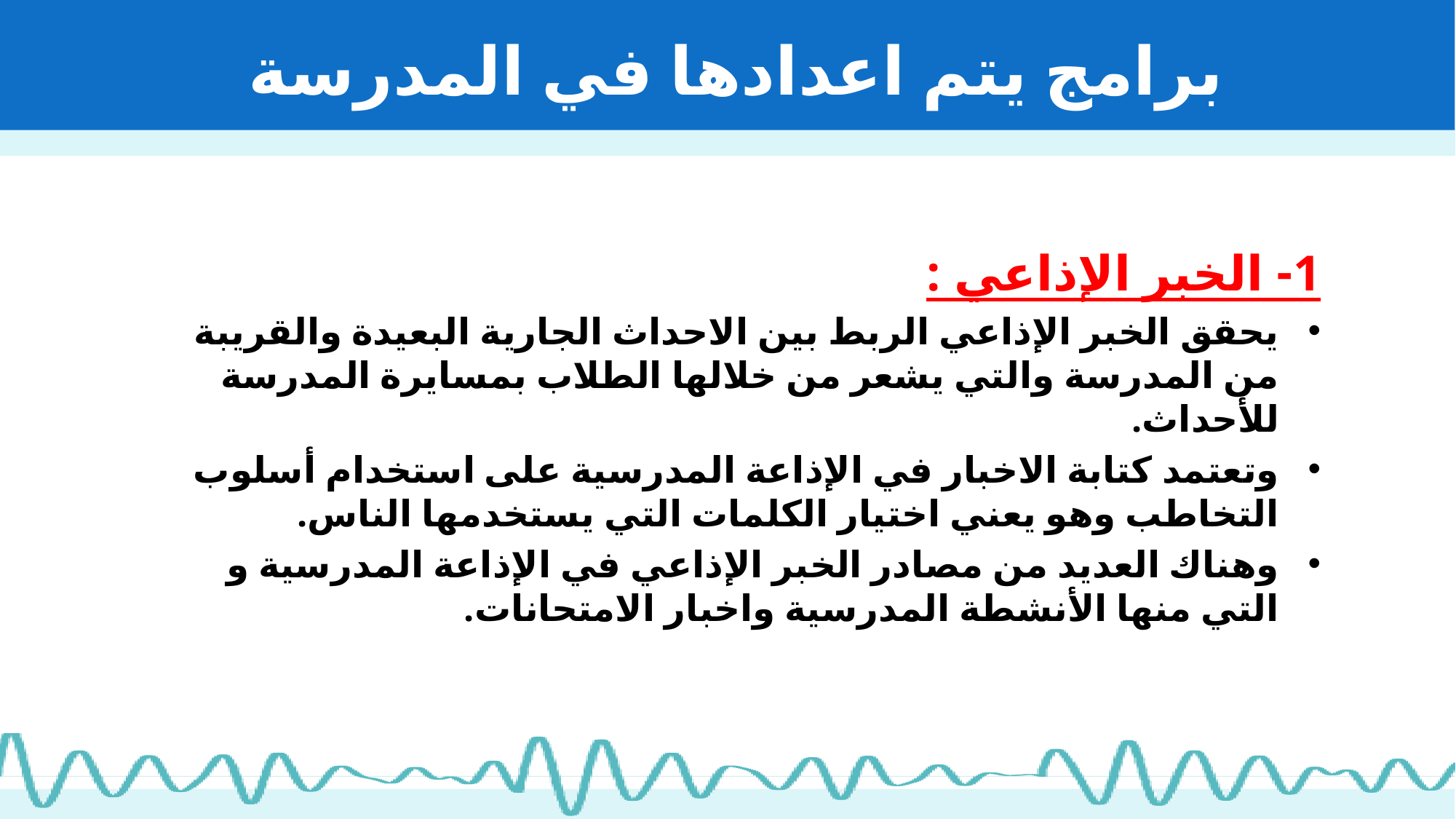

# برامج يتم اعدادها في المدرسة
1- الخبر الإذاعي :
يحقق الخبر الإذاعي الربط بين الاحداث الجارية البعيدة والقريبة من المدرسة والتي يشعر من خلالها الطلاب بمسايرة المدرسة للأحداث.
وتعتمد كتابة الاخبار في الإذاعة المدرسية على استخدام أسلوب التخاطب وهو يعني اختيار الكلمات التي يستخدمها الناس.
وهناك العديد من مصادر الخبر الإذاعي في الإذاعة المدرسية و التي منها الأنشطة المدرسية واخبار الامتحانات.